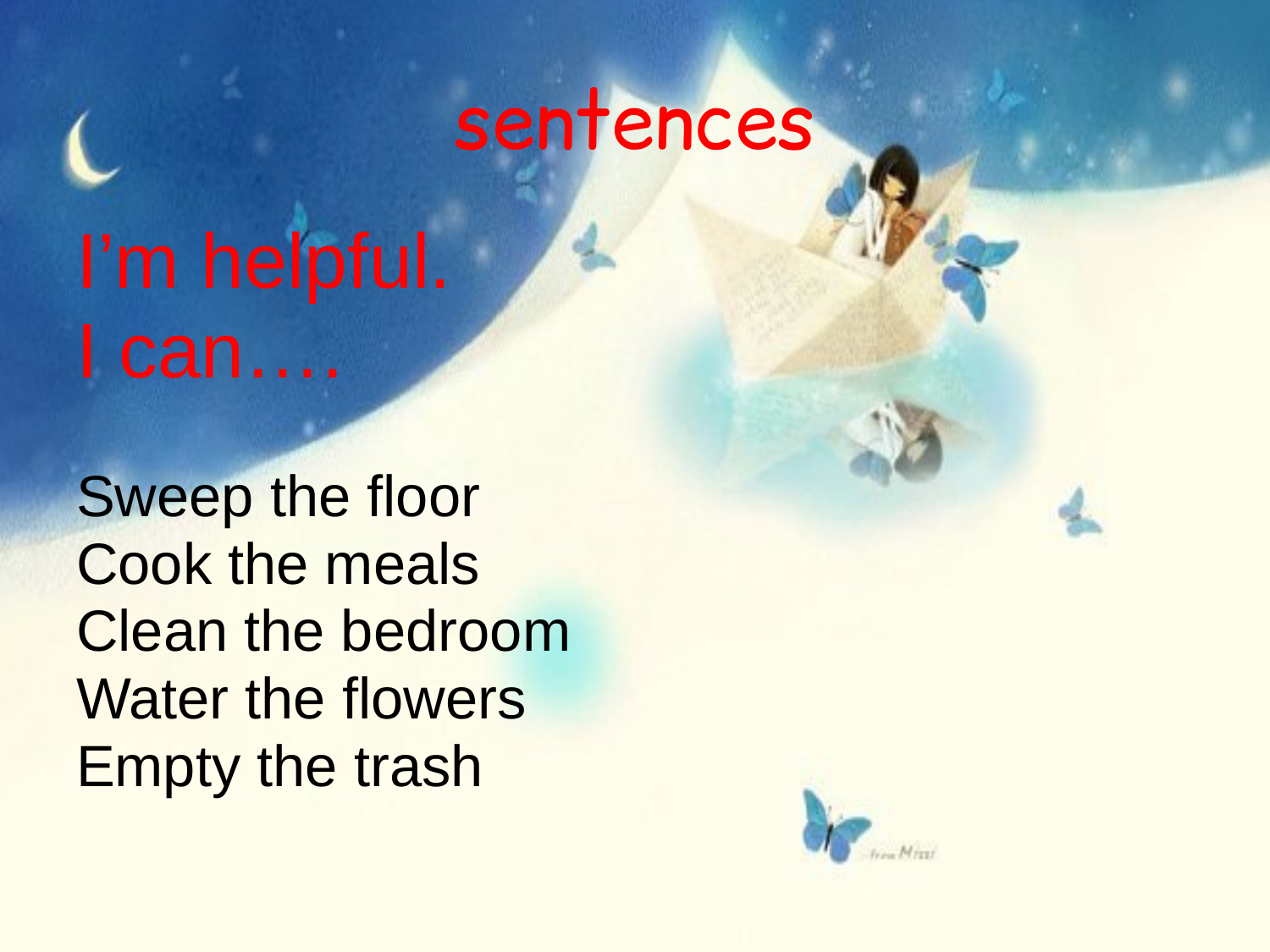

sentences
I’m helpful.
I can….

Sweep the floor
Cook the meals
Clean the bedroom
Water the flowers
Empty the trash